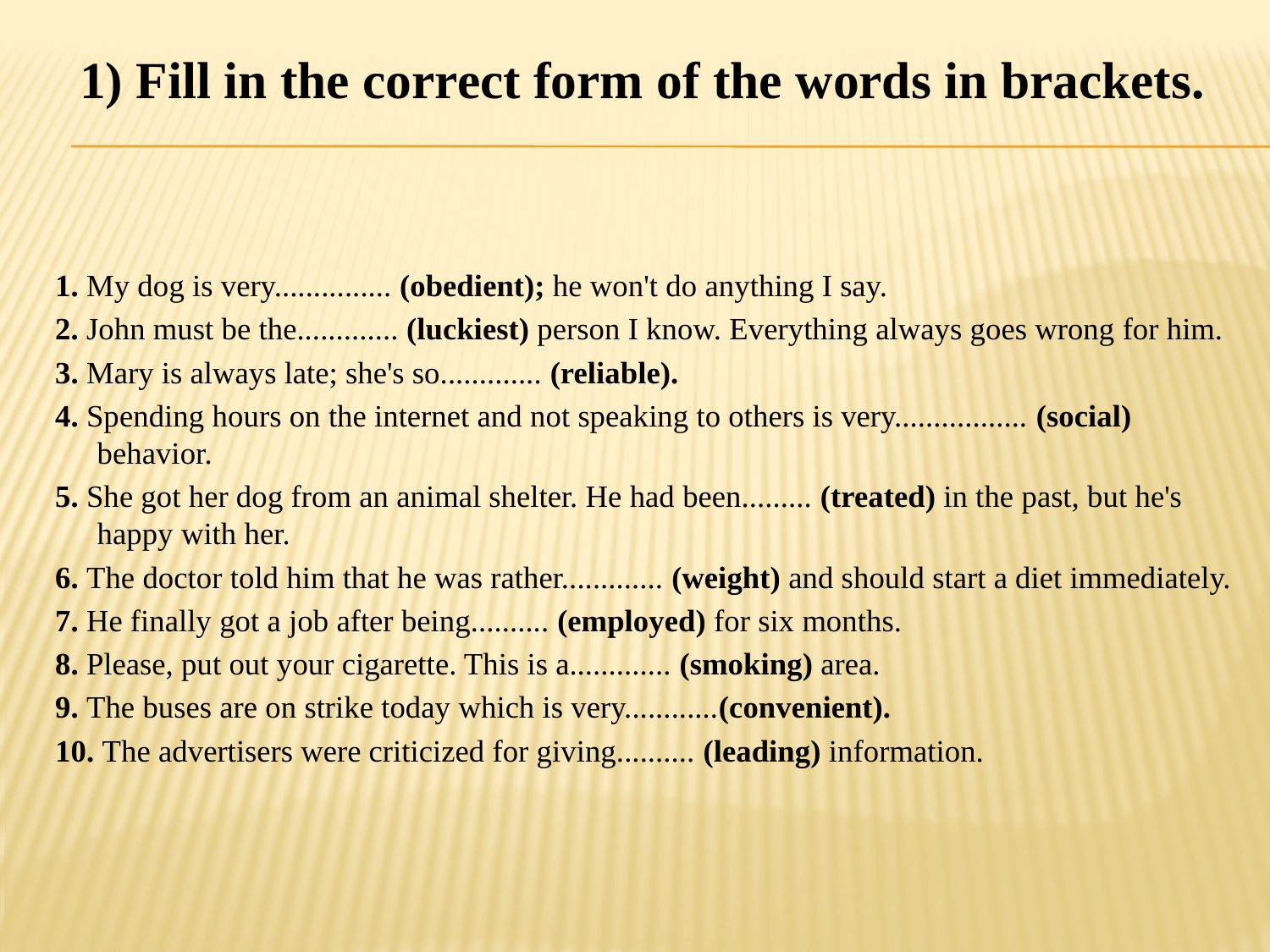

# 1) Fill in the correct form of the words in brackets.

1. My dog is very............... (obedient); he won't do anything I say.
2. John must be the............. (luckiest) person I know. Everything always goes wrong for him.
3. Mary is always late; she's so............. (reliable).
4. Spending hours on the internet and not speaking to others is very................. (social) behavior.
5. She got her dog from an animal shelter. He had been......... (treated) in the past, but he's happy with her.
6. The doctor told him that he was rather............. (weight) and should start a diet immediately.
7. He finally got a job after being.......... (employed) for six months.
8. Please, put out your cigarette. This is a............. (smoking) area.
9. The buses are on strike today which is very............(convenient).
10. The advertisers were criticized for giving.......... (leading) information.